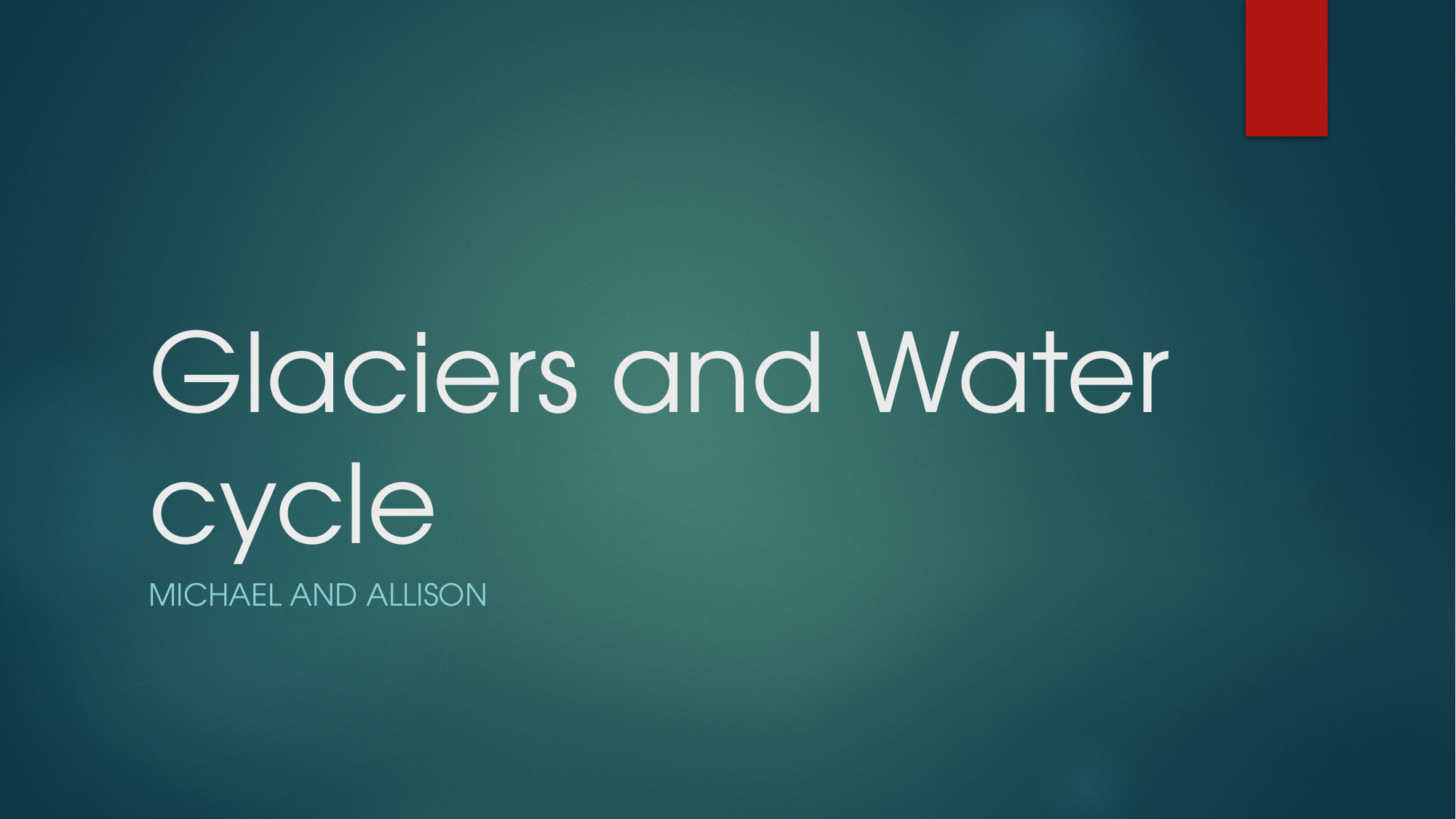

# Glaciers and Water cycle
Michael and Allison